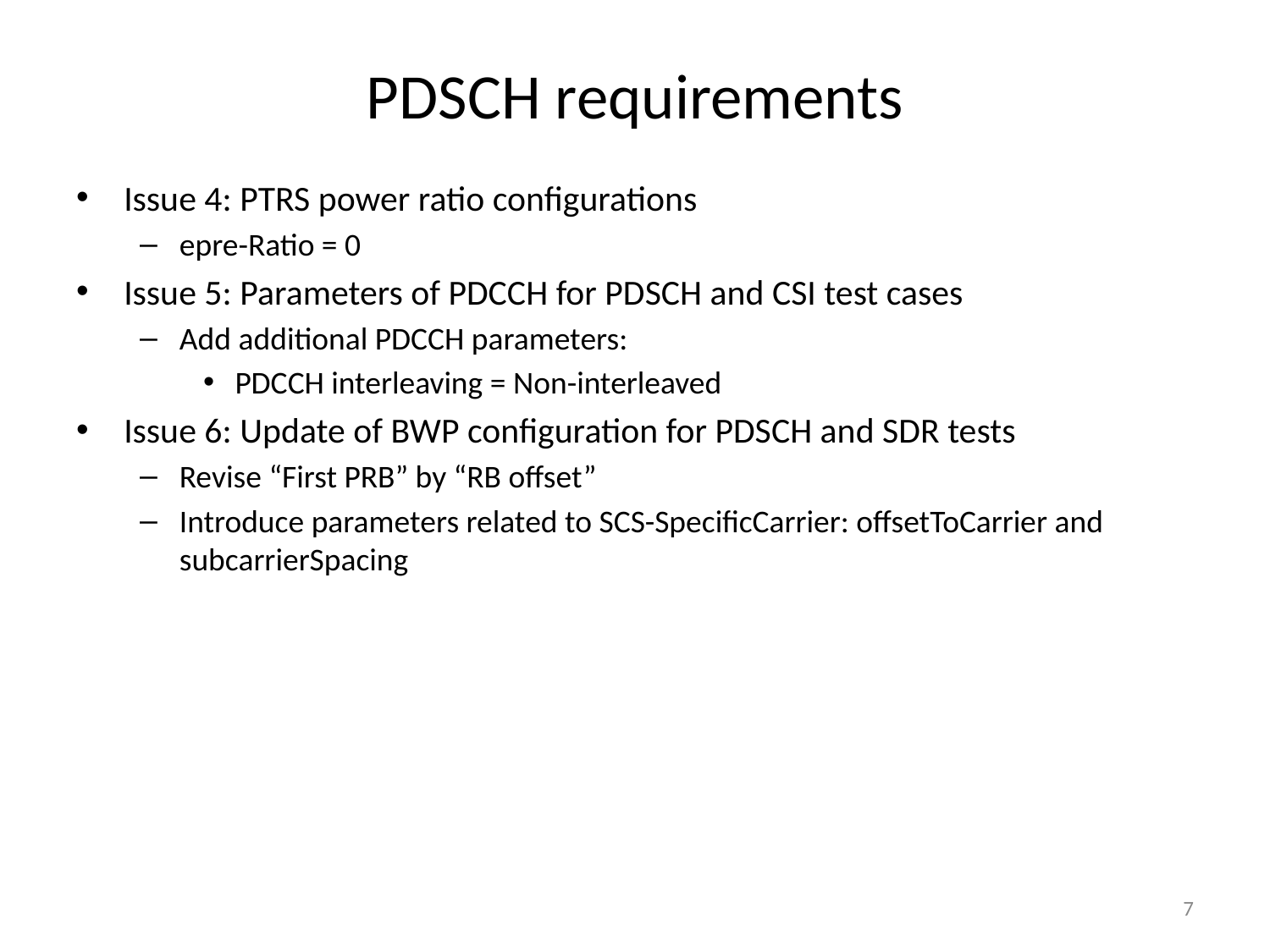

# PDSCH requirements
Issue 4: PTRS power ratio configurations
epre-Ratio = 0
Issue 5: Parameters of PDCCH for PDSCH and CSI test cases
Add additional PDCCH parameters:
PDCCH interleaving = Non-interleaved
Issue 6: Update of BWP configuration for PDSCH and SDR tests
Revise “First PRB” by “RB offset”
Introduce parameters related to SCS-SpecificCarrier: offsetToCarrier and subcarrierSpacing

7